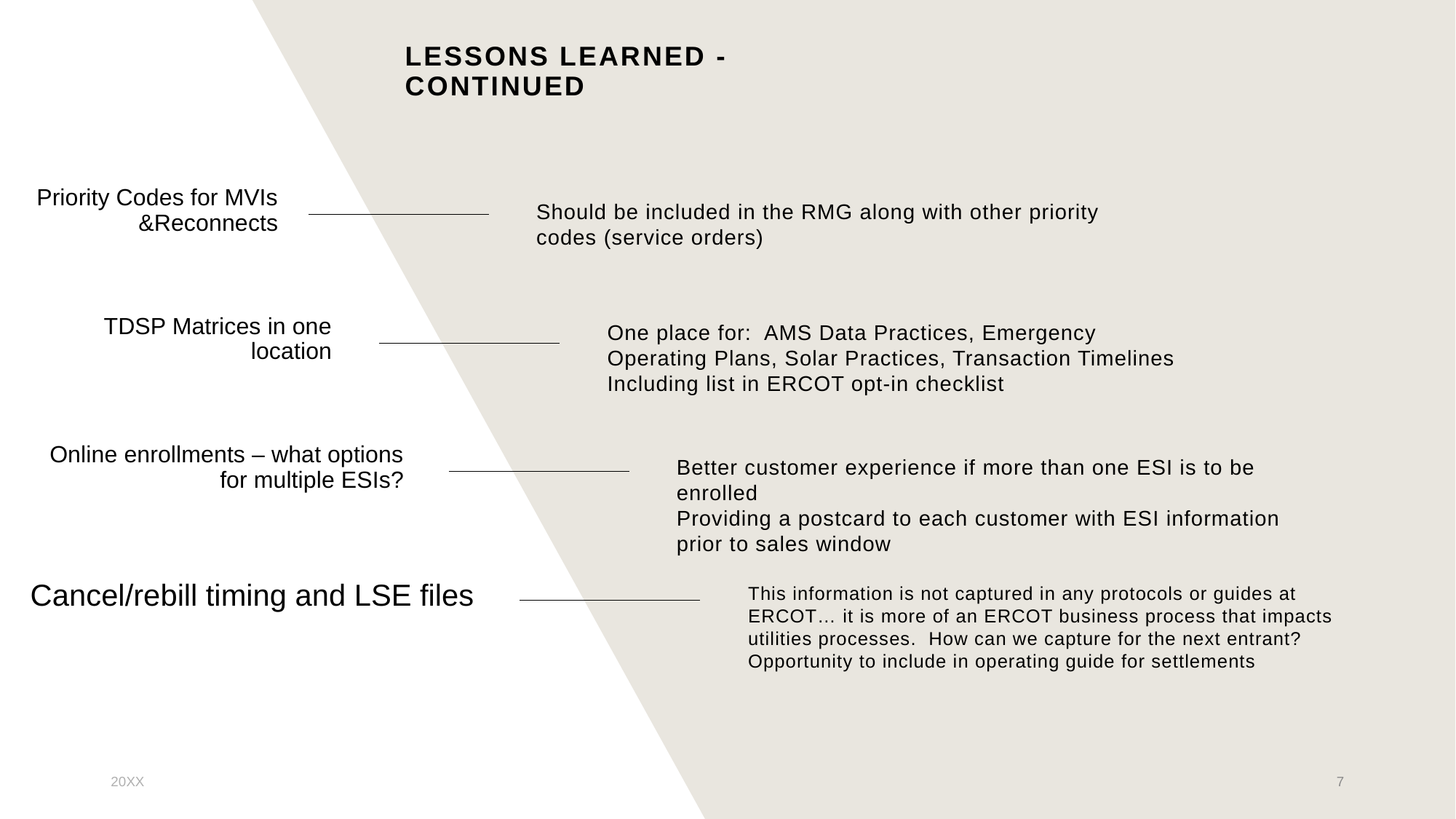

# Lessons learned - continued
Priority Codes for MVIs &Reconnects
Should be included in the RMG along with other priority codes (service orders)
TDSP Matrices in one location
One place for:  AMS Data Practices, Emergency Operating Plans, Solar Practices, Transaction Timelines
Including list in ERCOT opt-in checklist
Online enrollments – what options for multiple ESIs?
Better customer experience if more than one ESI is to be enrolled
Providing a postcard to each customer with ESI information prior to sales window
Cancel/rebill timing and LSE files
This information is not captured in any protocols or guides at ERCOT… it is more of an ERCOT business process that impacts utilities processes.  How can we capture for the next entrant? Opportunity to include in operating guide for settlements
20XX
7